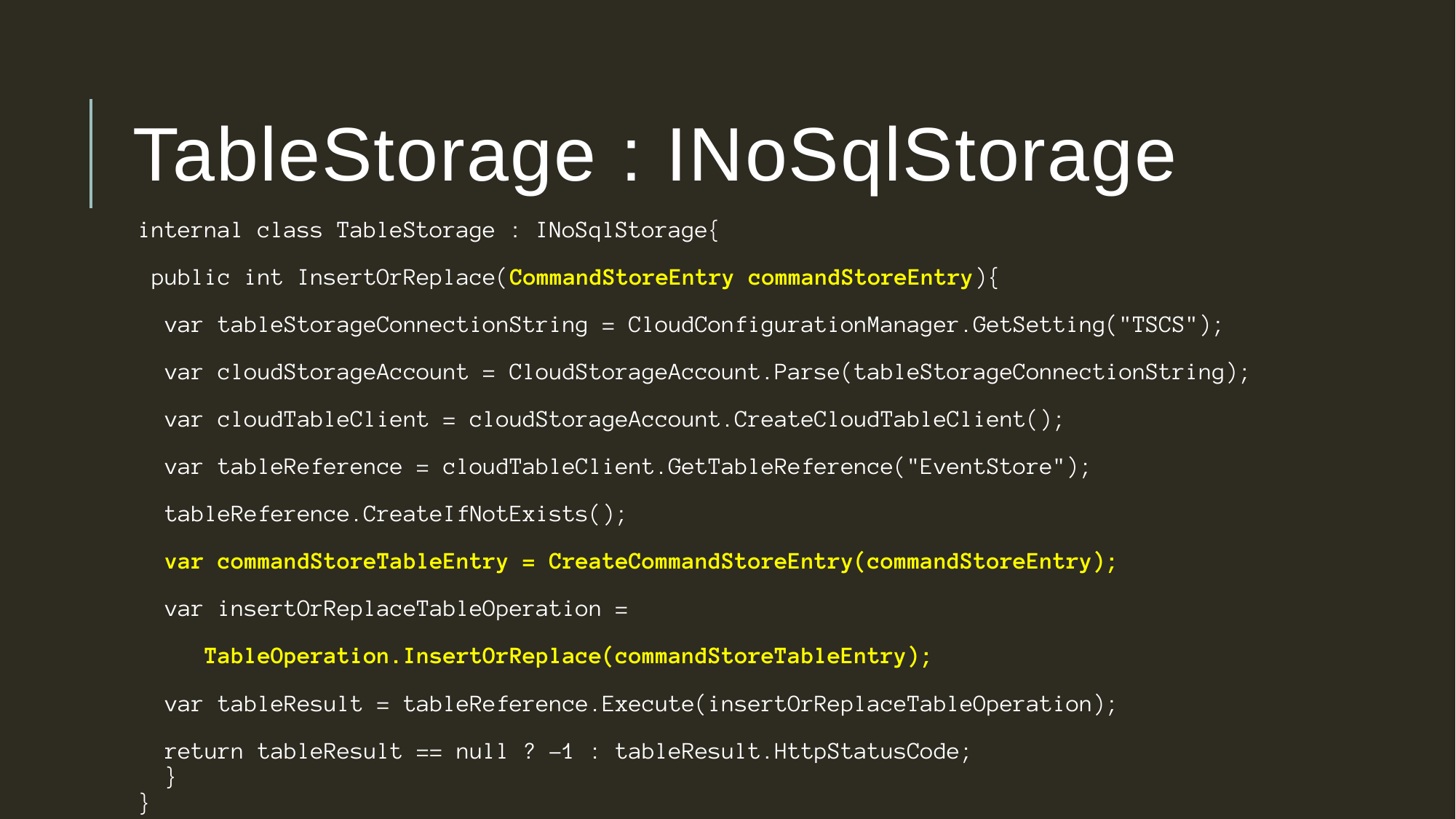

# TableStorage : INoSqlStorage
internal class TableStorage : INoSqlStorage{
 public int InsertOrReplace(CommandStoreEntry commandStoreEntry){
  var tableStorageConnectionString = CloudConfigurationManager.GetSetting("TSCS");
  var cloudStorageAccount = CloudStorageAccount.Parse(tableStorageConnectionString);
  var cloudTableClient = cloudStorageAccount.CreateCloudTableClient();
  var tableReference = cloudTableClient.GetTableReference("EventStore");
  tableReference.CreateIfNotExists();
  var commandStoreTableEntry = CreateCommandStoreEntry(commandStoreEntry);
  var insertOrReplaceTableOperation =
     TableOperation.InsertOrReplace(commandStoreTableEntry);
  var tableResult = tableReference.Execute(insertOrReplaceTableOperation);
  return tableResult == null ? -1 : tableResult.HttpStatusCode;
  }
}